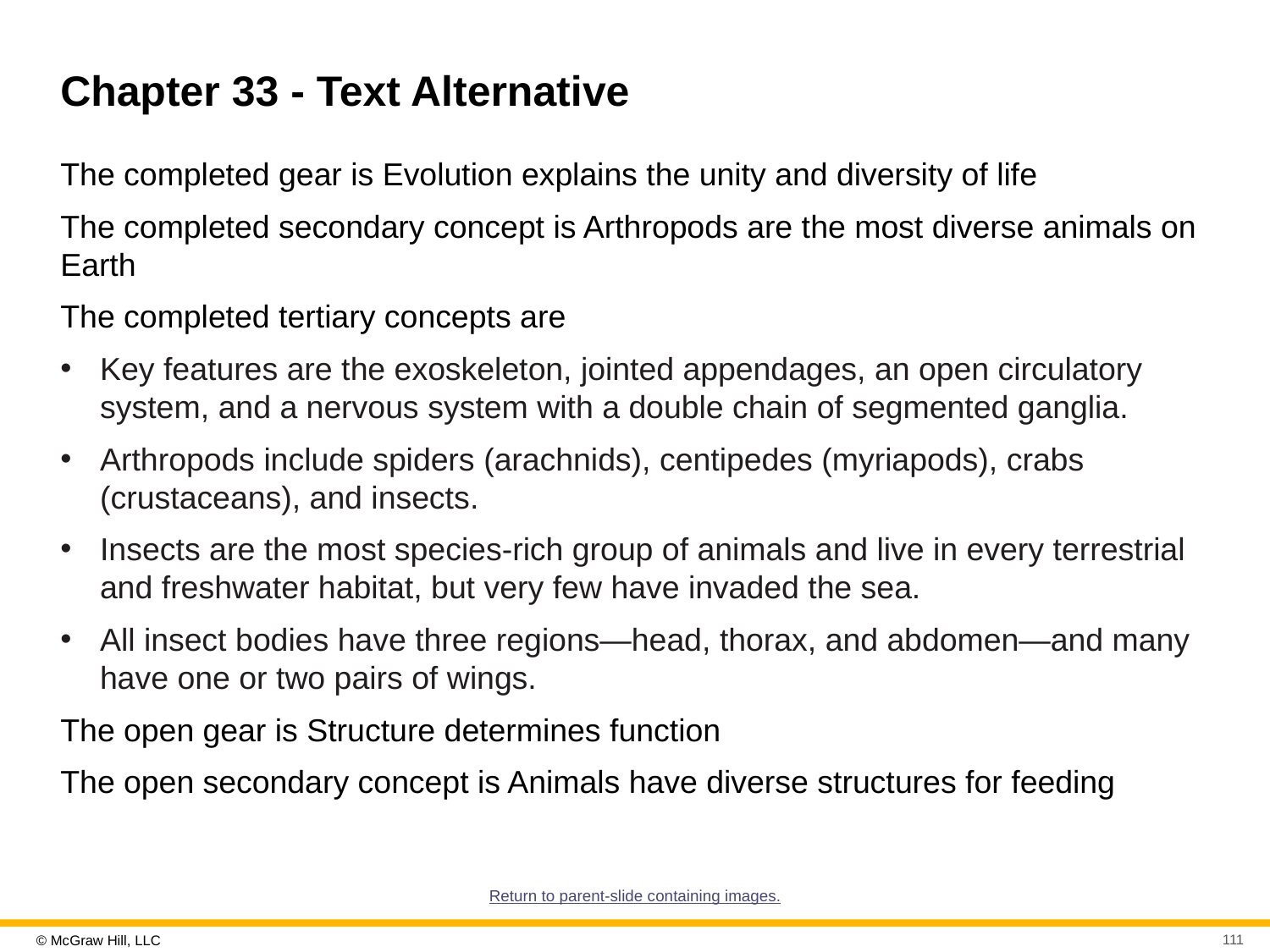

# Chapter 33 - Text Alternative
The completed gear is Evolution explains the unity and diversity of life
The completed secondary concept is Arthropods are the most diverse animals on Earth
The completed tertiary concepts are
Key features are the exoskeleton, jointed appendages, an open circulatory system, and a nervous system with a double chain of segmented ganglia.
Arthropods include spiders (arachnids), centipedes (myriapods), crabs (crustaceans), and insects.
Insects are the most species-rich group of animals and live in every terrestrial and freshwater habitat, but very few have invaded the sea.
All insect bodies have three regions—head, thorax, and abdomen—and many have one or two pairs of wings.
The open gear is Structure determines function
The open secondary concept is Animals have diverse structures for feeding
Return to parent-slide containing images.
111